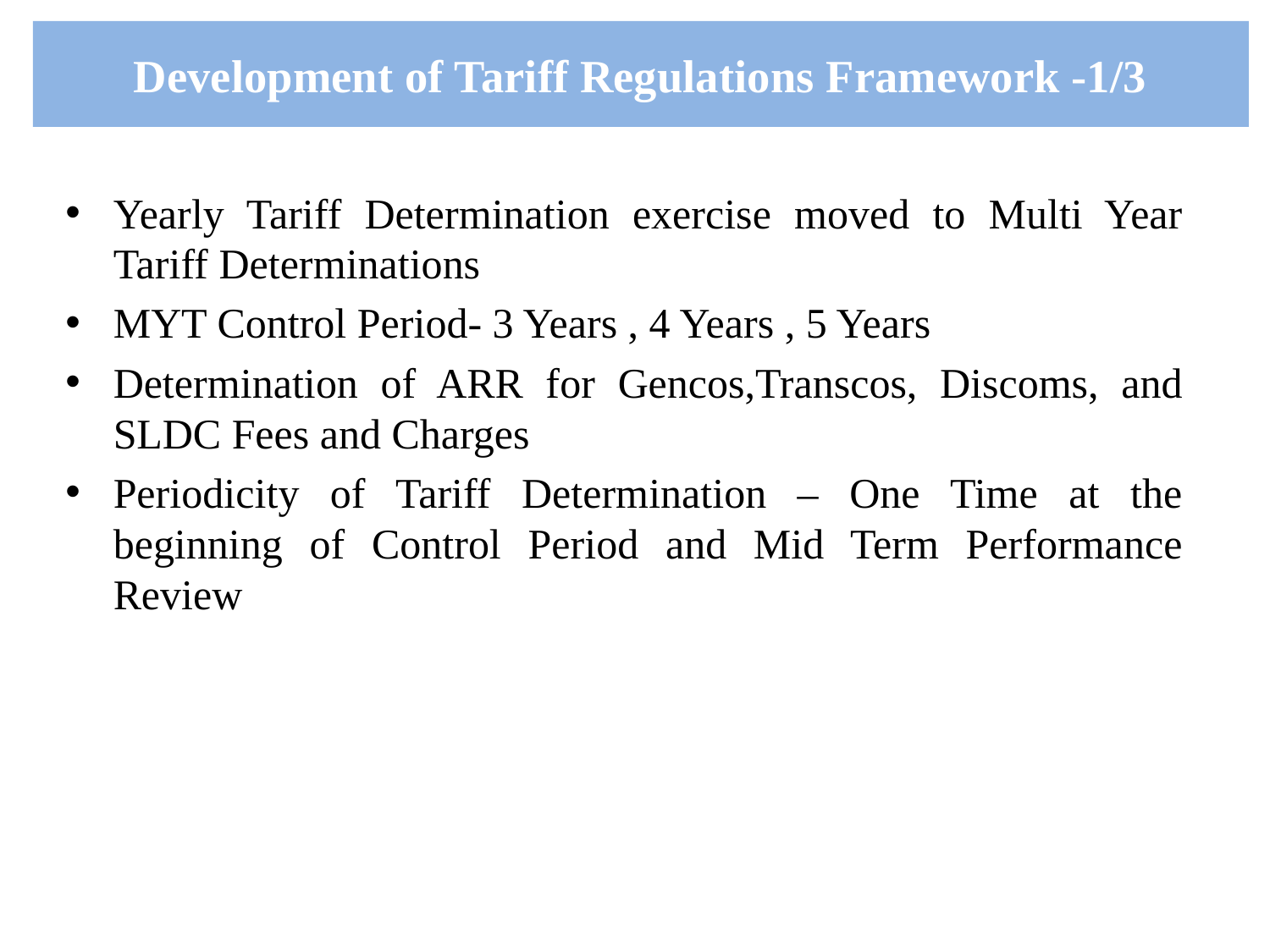

# Development of Tariff Regulations Framework -1/3
Yearly Tariff Determination exercise moved to Multi Year Tariff Determinations
MYT Control Period- 3 Years , 4 Years , 5 Years
Determination of ARR for Gencos,Transcos, Discoms, and SLDC Fees and Charges
Periodicity of Tariff Determination – One Time at the beginning of Control Period and Mid Term Performance Review